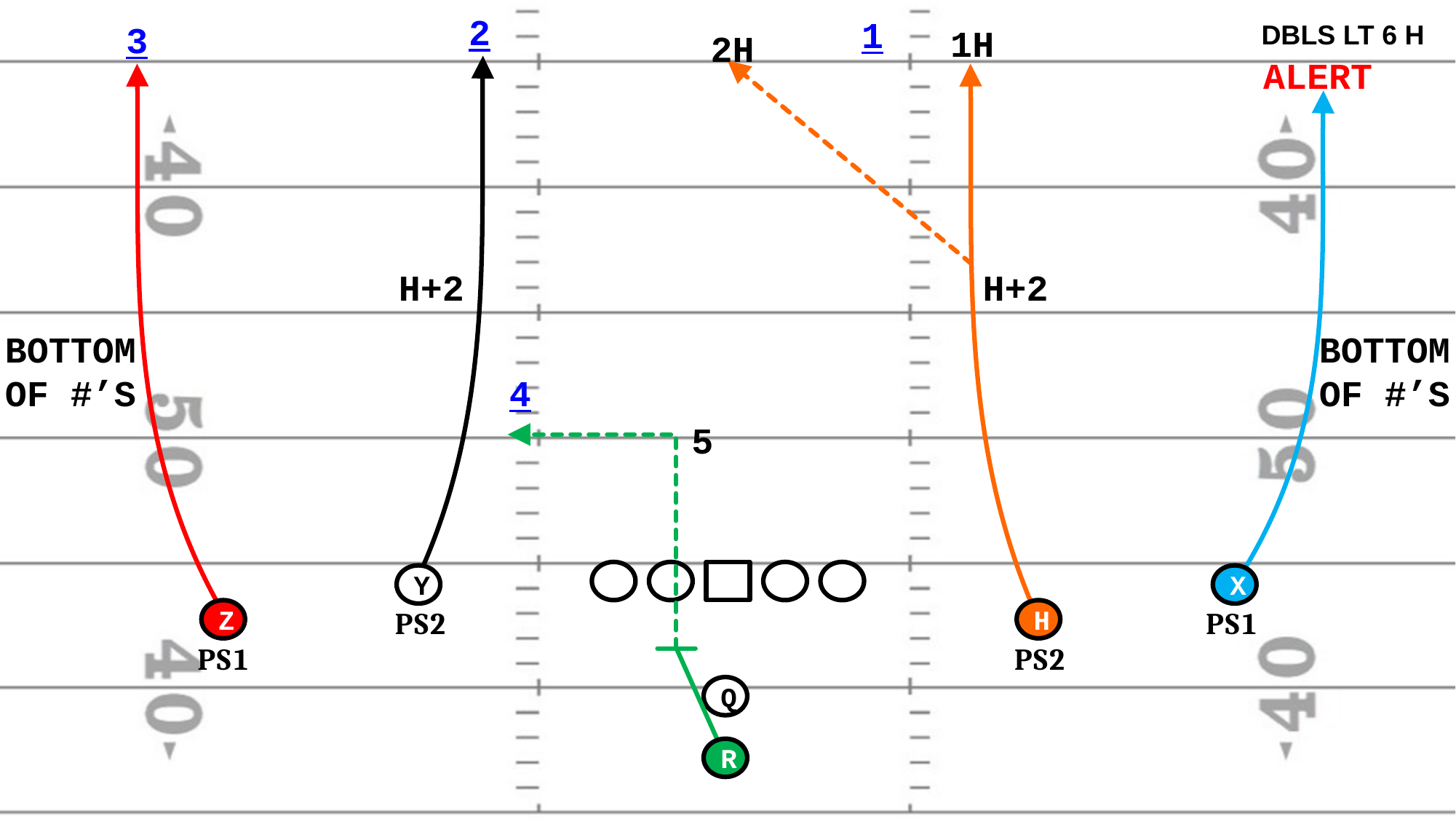

2
1
DBLS LT 6 H
3
1H
2H
ALERT

H+2
H+2
BOTTOM
OF #’S
BOTTOM
OF #’S
4
5

Y
X
Z
PS2
H
PS1
PS1
PS2
Q
R